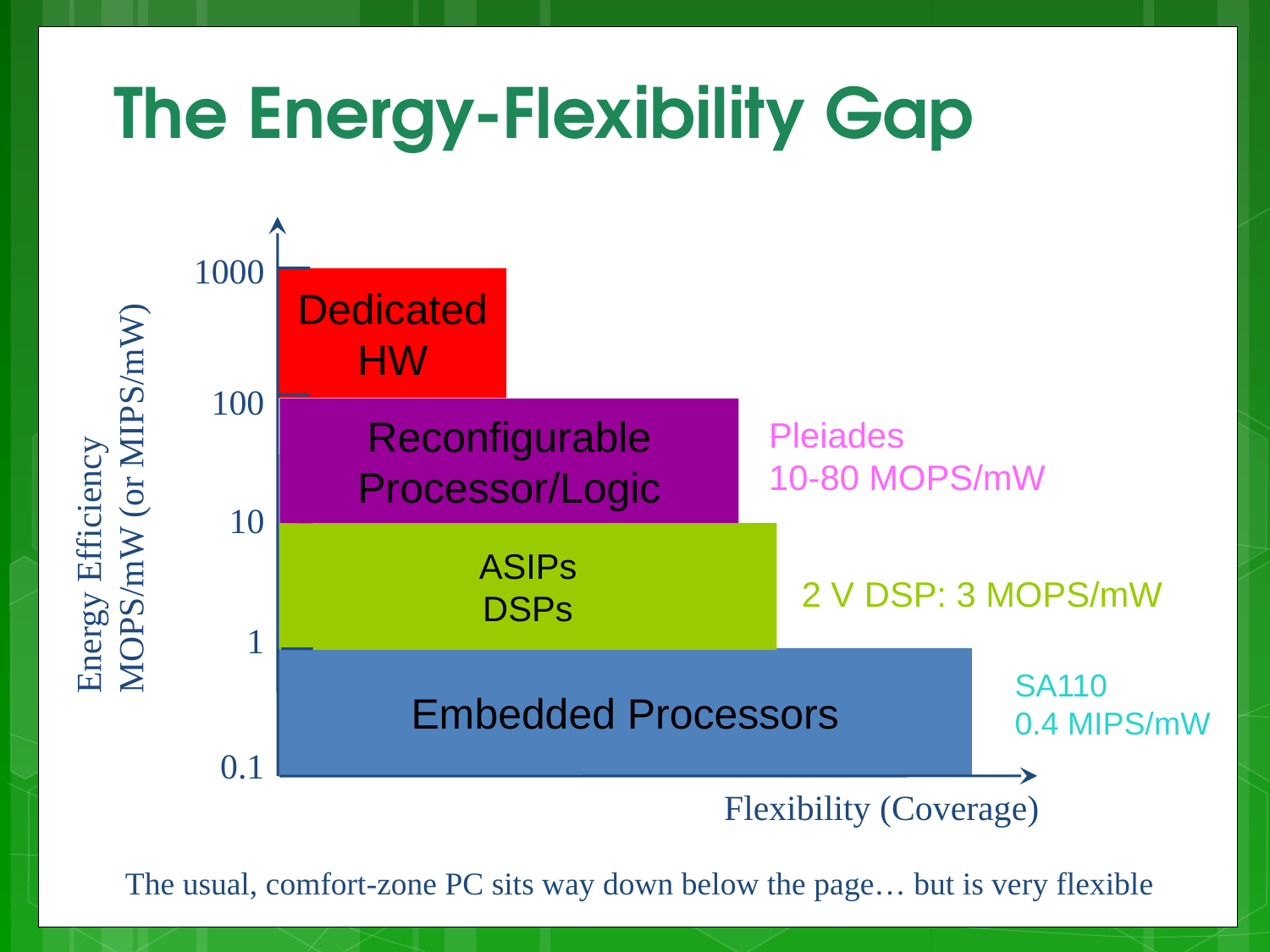

# The Energy-Flexibility Gap

1000

Dedicated
HW
100

Reconfigurable
Processor/Logic
Pleiades
10-80 MOPS/mW
Energy Efficiency
MOPS/mW (or MIPS/mW)
10

ASIPs
DSPs
2 V DSP: 3 MOPS/mW
1
Embedded Processors
SA110
0.4 MIPS/mW

0.1

Flexibility (Coverage)
The usual, comfort-zone PC sits way down below the page… but is very flexible